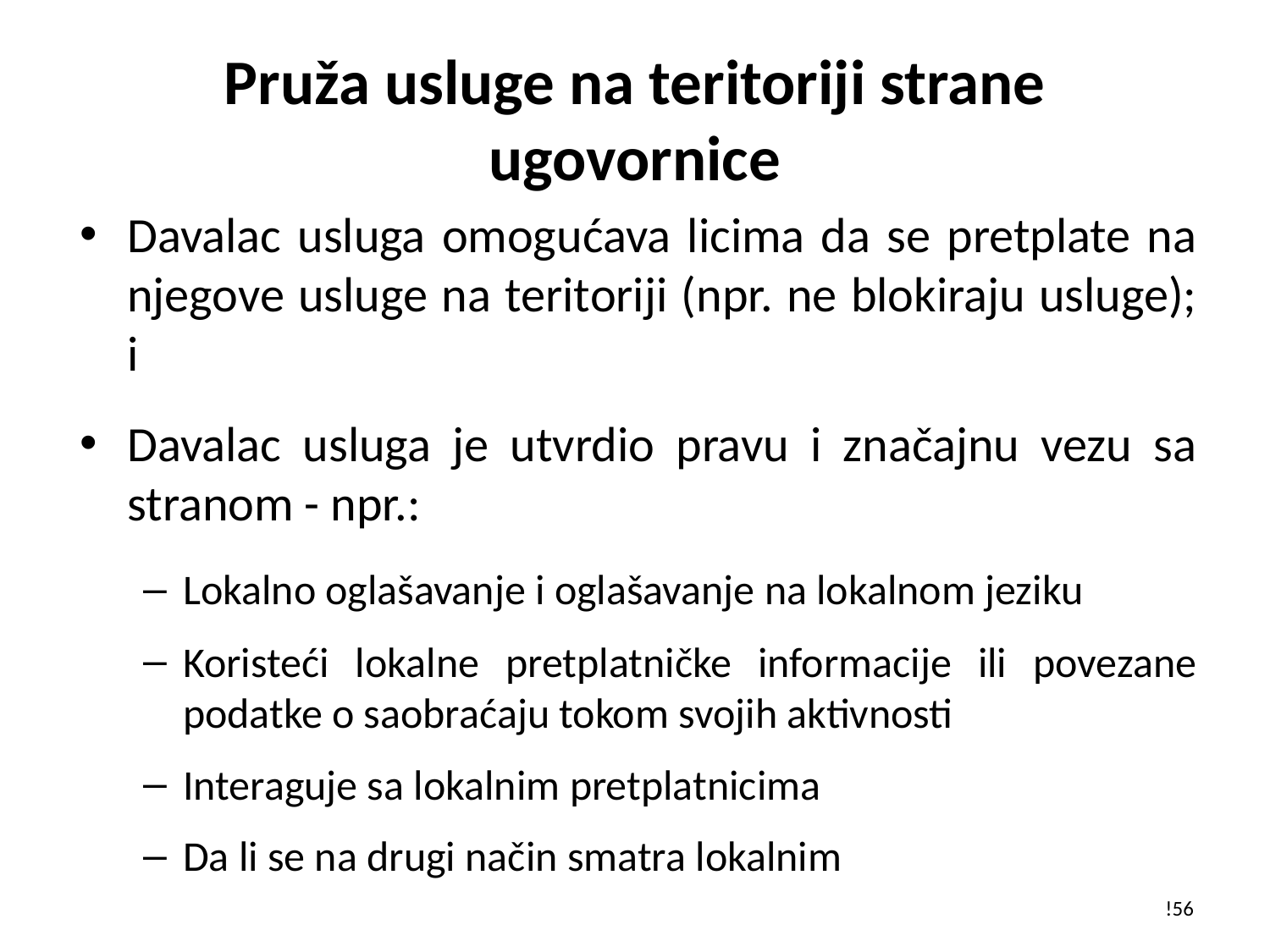

# Pruža usluge na teritoriji strane ugovornice
Davalac usluga omogućava licima da se pretplate na njegove usluge na teritoriji (npr. ne blokiraju usluge); i
Davalac usluga je utvrdio pravu i značajnu vezu sa stranom - npr.:
Lokalno oglašavanje i oglašavanje na lokalnom jeziku
Koristeći lokalne pretplatničke informacije ili povezane podatke o saobraćaju tokom svojih aktivnosti
Interaguje sa lokalnim pretplatnicima
Da li se na drugi način smatra lokalnim

!56